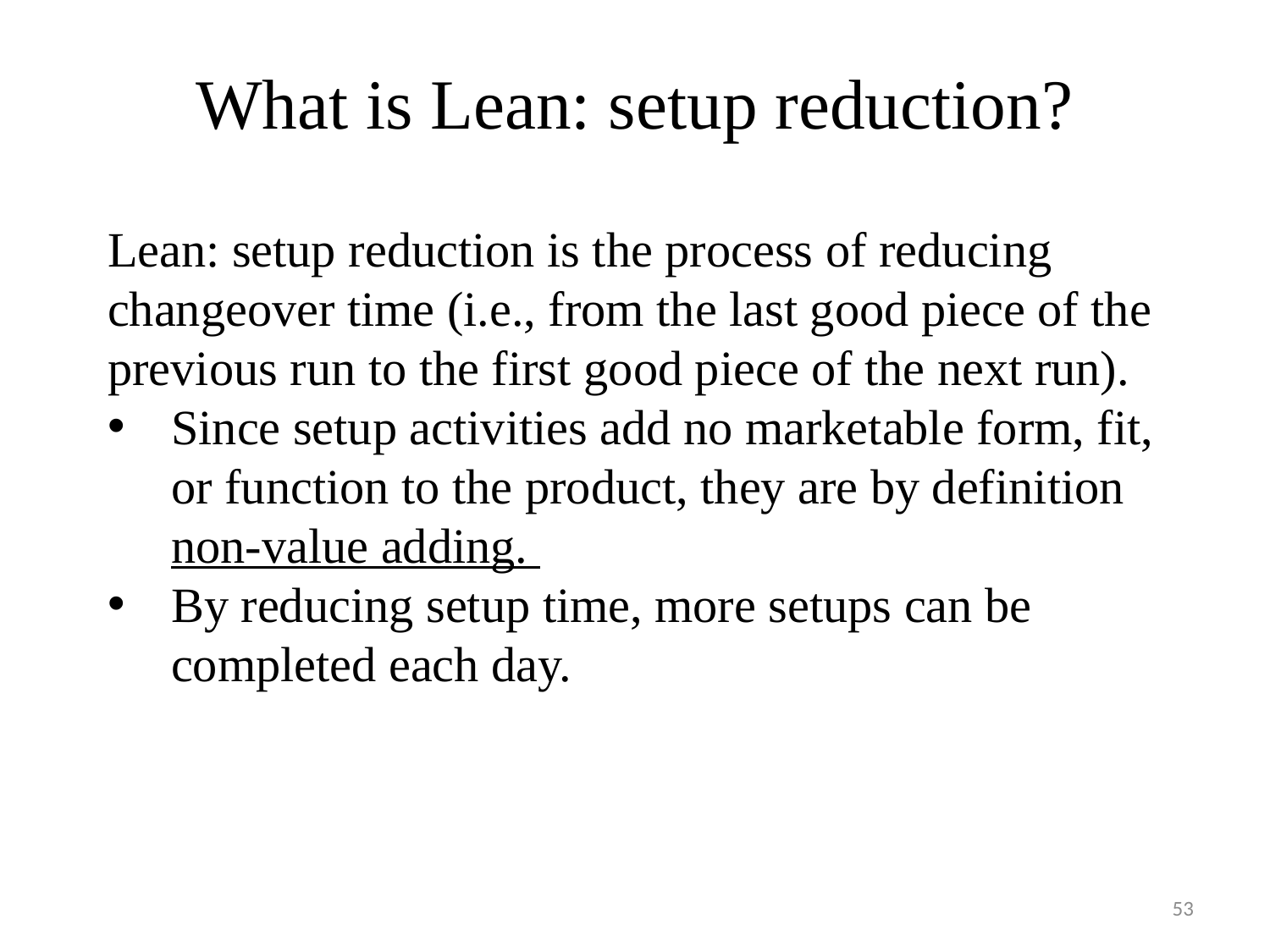

# What is Lean: setup reduction?
Lean: setup reduction is the process of reducing changeover time (i.e., from the last good piece of the previous run to the first good piece of the next run).
Since setup activities add no marketable form, fit, or function to the product, they are by definition non-value adding.
By reducing setup time, more setups can be completed each day.

53